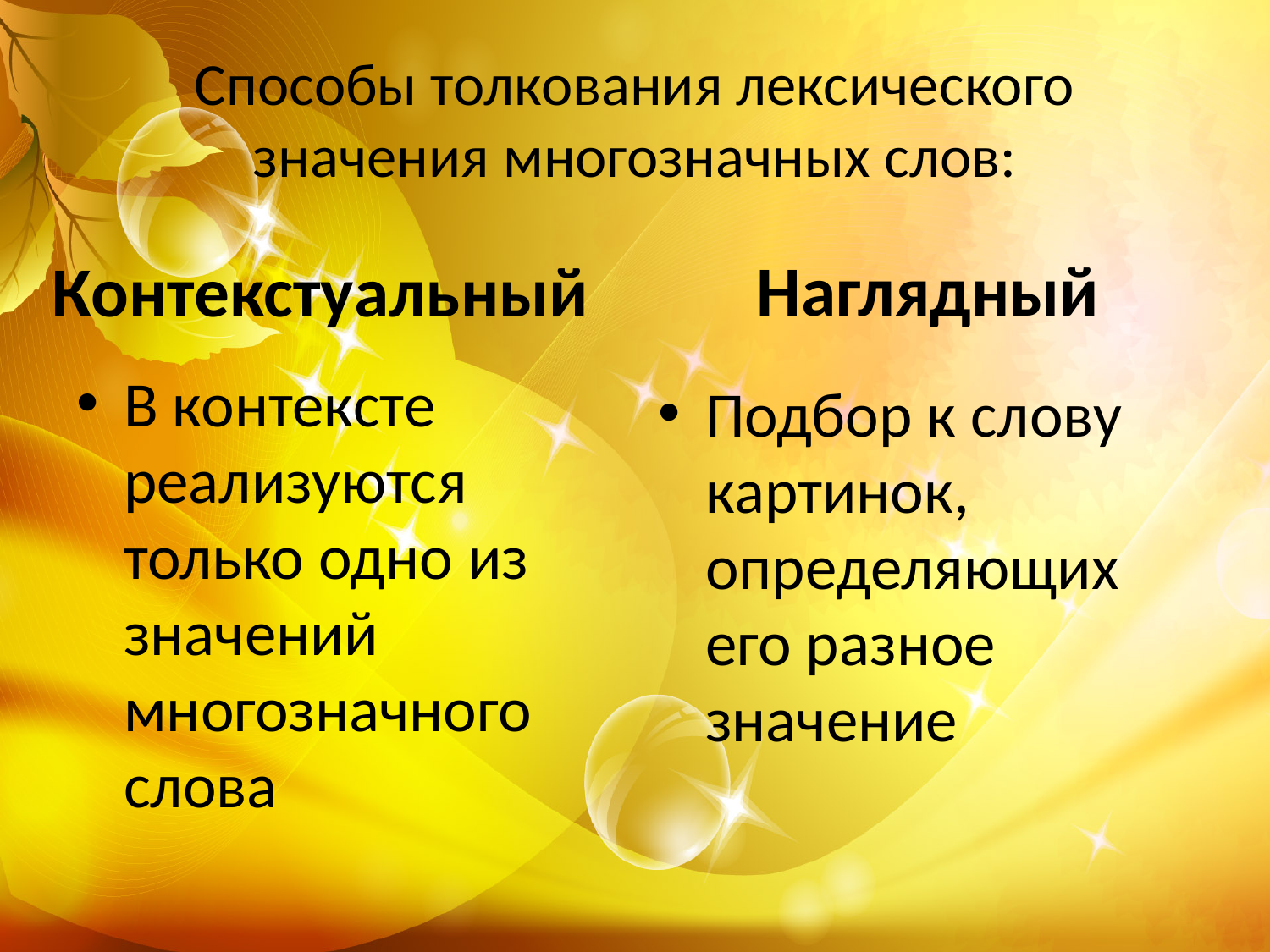

# Способы толкования лексического значения многозначных слов:
Контекстуальный
Наглядный
В контексте реализуются только одно из значений многозначного слова
Подбор к слову картинок, определяющих его разное значение